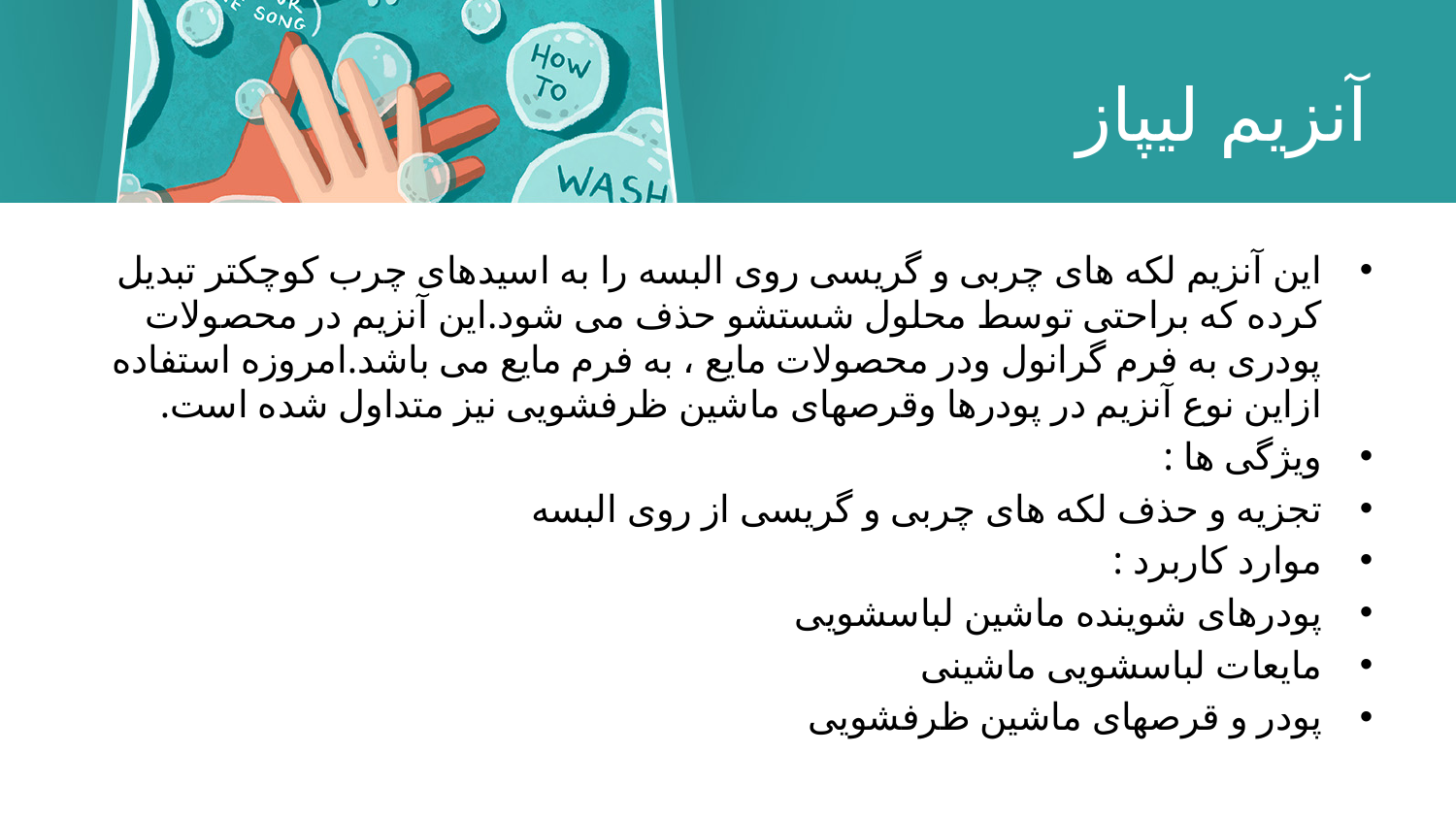

# آنزیم لیپاز
این آنزیم لكه های چربی و گریسی روی البسه را به اسیدهای چرب کوچکتر تبدیل کرده که براحتی توسط محلول شستشو حذف می شود.این آنزیم در محصولات پودری به فرم گرانول ودر محصولات مایع ، به فرم مایع می باشد.امروزه استفاده ازاین نوع آنزیم در پودرها وقرصهای ماشین ظرفشویی نیز متداول شده است.
ویژگی ها :
تجزیه و حذف لکه های چربی و گریسی از روی البسه
موارد كاربرد :
پودرهای شوینده ماشین لباسشویی
مایعات لباسشویی ماشینی
پودر و قرصهای ماشین ظرفشویی